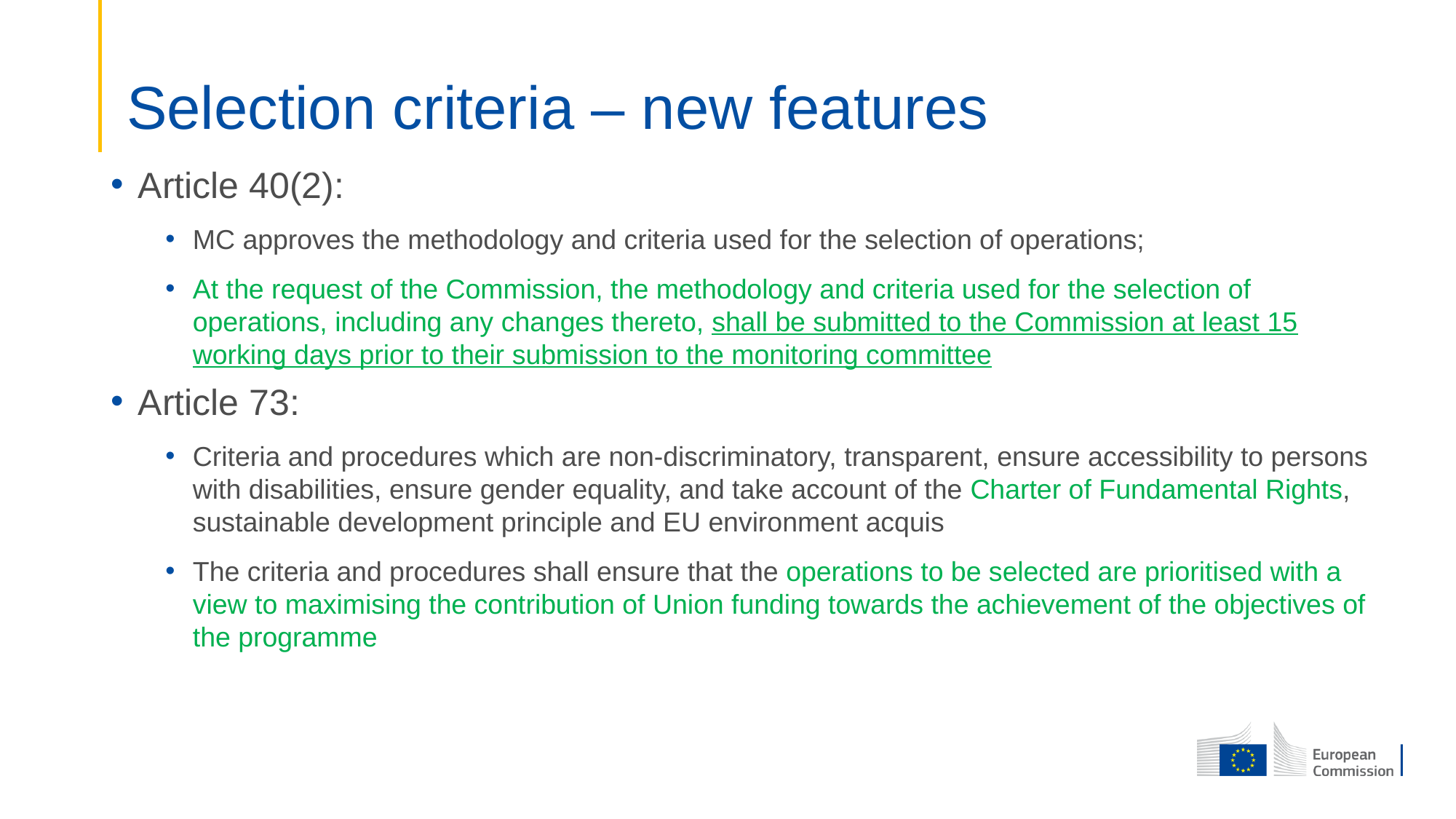

# Selection criteria – new features
Article 40(2):
MC approves the methodology and criteria used for the selection of operations;
At the request of the Commission, the methodology and criteria used for the selection of operations, including any changes thereto, shall be submitted to the Commission at least 15 working days prior to their submission to the monitoring committee
Article 73:
Criteria and procedures which are non‑discriminatory, transparent, ensure accessibility to persons with disabilities, ensure gender equality, and take account of the Charter of Fundamental Rights, sustainable development principle and EU environment acquis
The criteria and procedures shall ensure that the operations to be selected are prioritised with a view to maximising the contribution of Union funding towards the achievement of the objectives of the programme